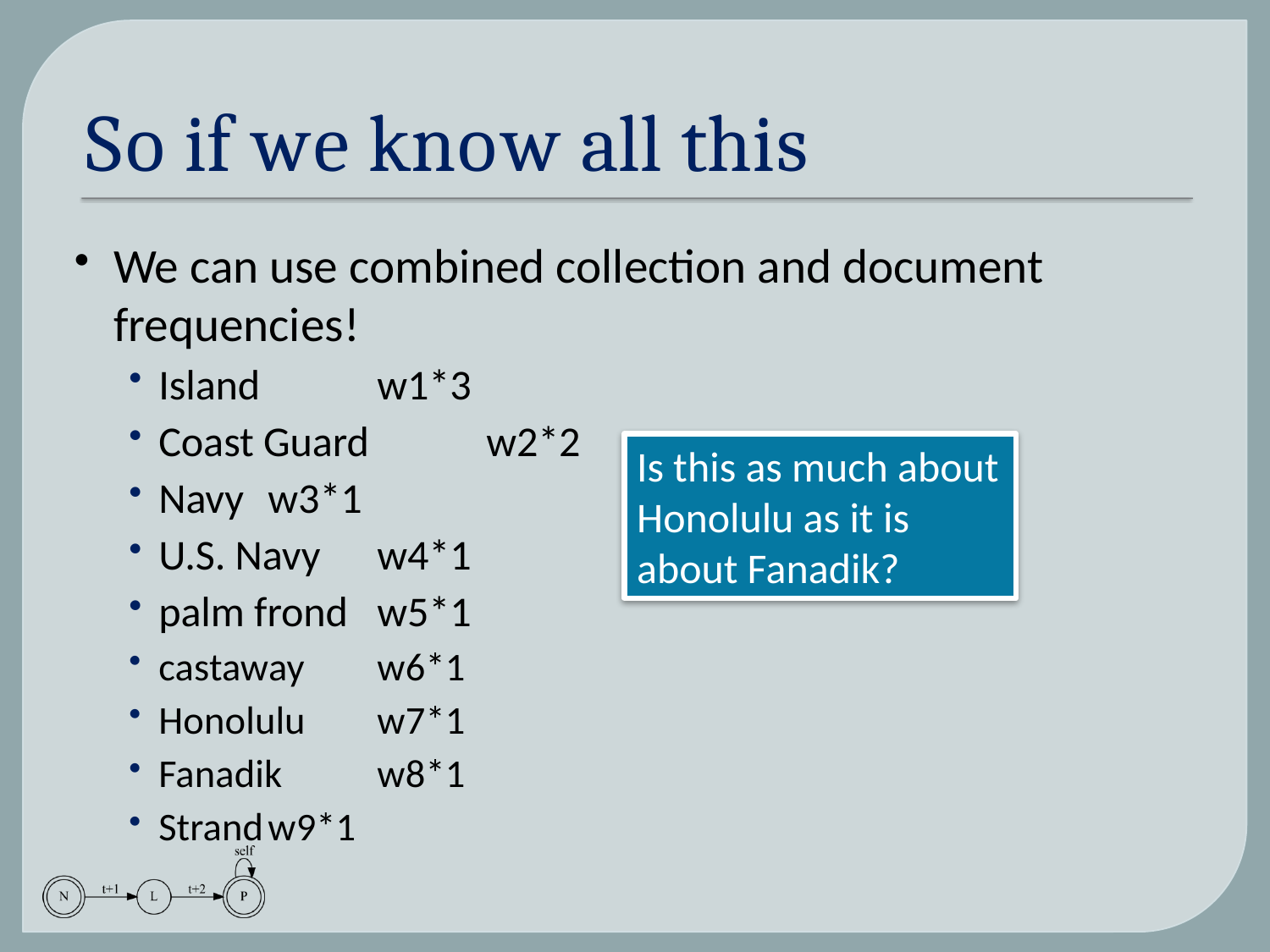

# So if we know all this
We can use combined collection and document frequencies!
Island 		w1*3
Coast Guard 	w2*2
Navy 		w3*1
U.S. Navy	w4*1
palm frond 	w5*1
castaway		w6*1
Honolulu		w7*1
Fanadik		w8*1
Strand		w9*1
Is this as much about Honolulu as it is about Fanadik?